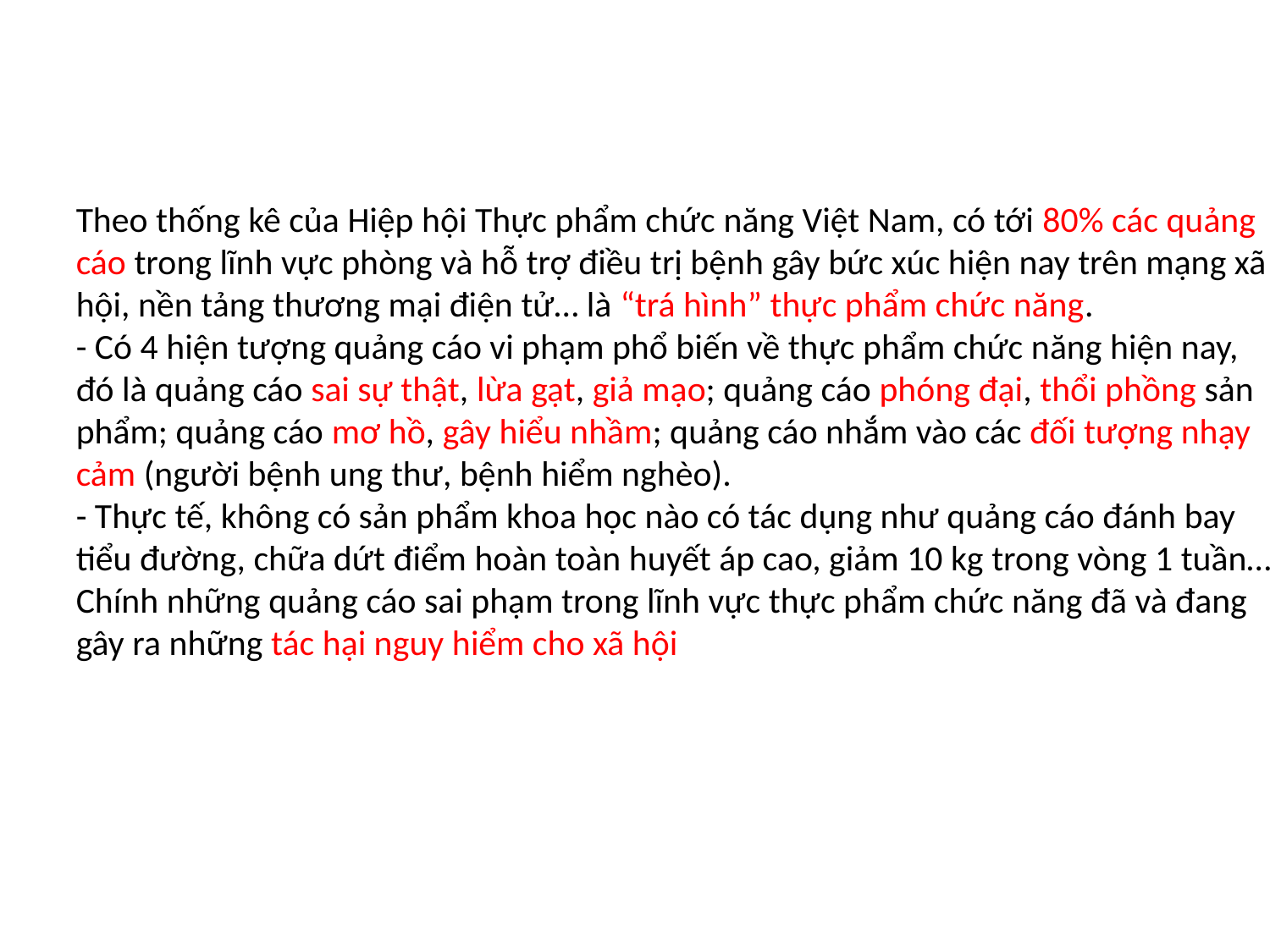

Theo thống kê của Hiệp hội Thực phẩm chức năng Việt Nam, có tới 80% các quảng cáo trong lĩnh vực phòng và hỗ trợ điều trị bệnh gây bức xúc hiện nay trên mạng xã hội, nền tảng thương mại điện tử… là “trá hình” thực phẩm chức năng.
- Có 4 hiện tượng quảng cáo vi phạm phổ biến về thực phẩm chức năng hiện nay, đó là quảng cáo sai sự thật, lừa gạt, giả mạo; quảng cáo phóng đại, thổi phồng sản phẩm; quảng cáo mơ hồ, gây hiểu nhầm; quảng cáo nhắm vào các đối tượng nhạy cảm (người bệnh ung thư, bệnh hiểm nghèo).
- Thực tế, không có sản phẩm khoa học nào có tác dụng như quảng cáo đánh bay tiểu đường, chữa dứt điểm hoàn toàn huyết áp cao, giảm 10 kg trong vòng 1 tuần… Chính những quảng cáo sai phạm trong lĩnh vực thực phẩm chức năng đã và đang gây ra những tác hại nguy hiểm cho xã hội